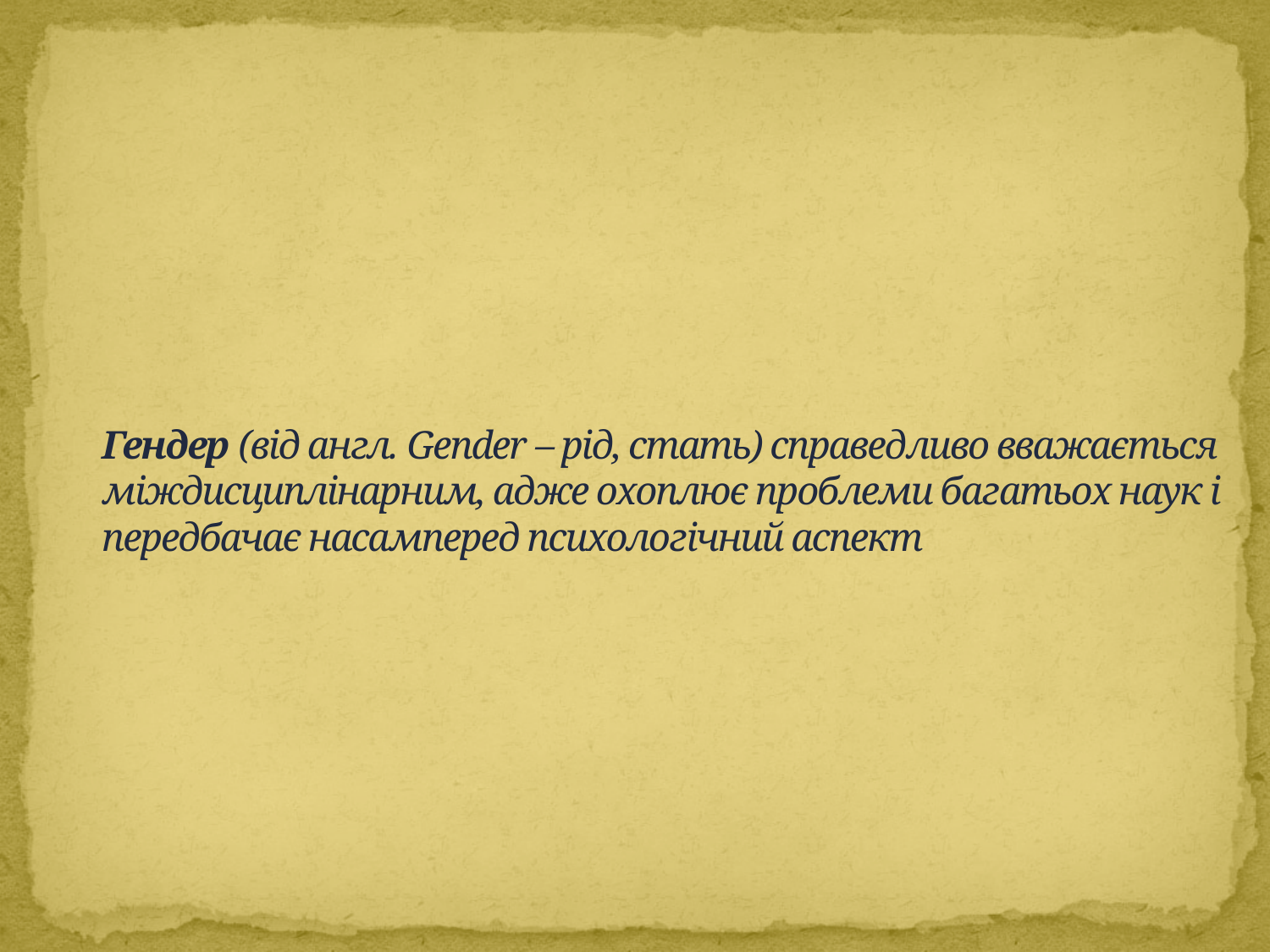

# Гендер (від англ. Gender – рід, стать) справедливо вважається міждисциплінарним, адже охоплює проблеми багатьох наук і передбачає насамперед психологічний аспект